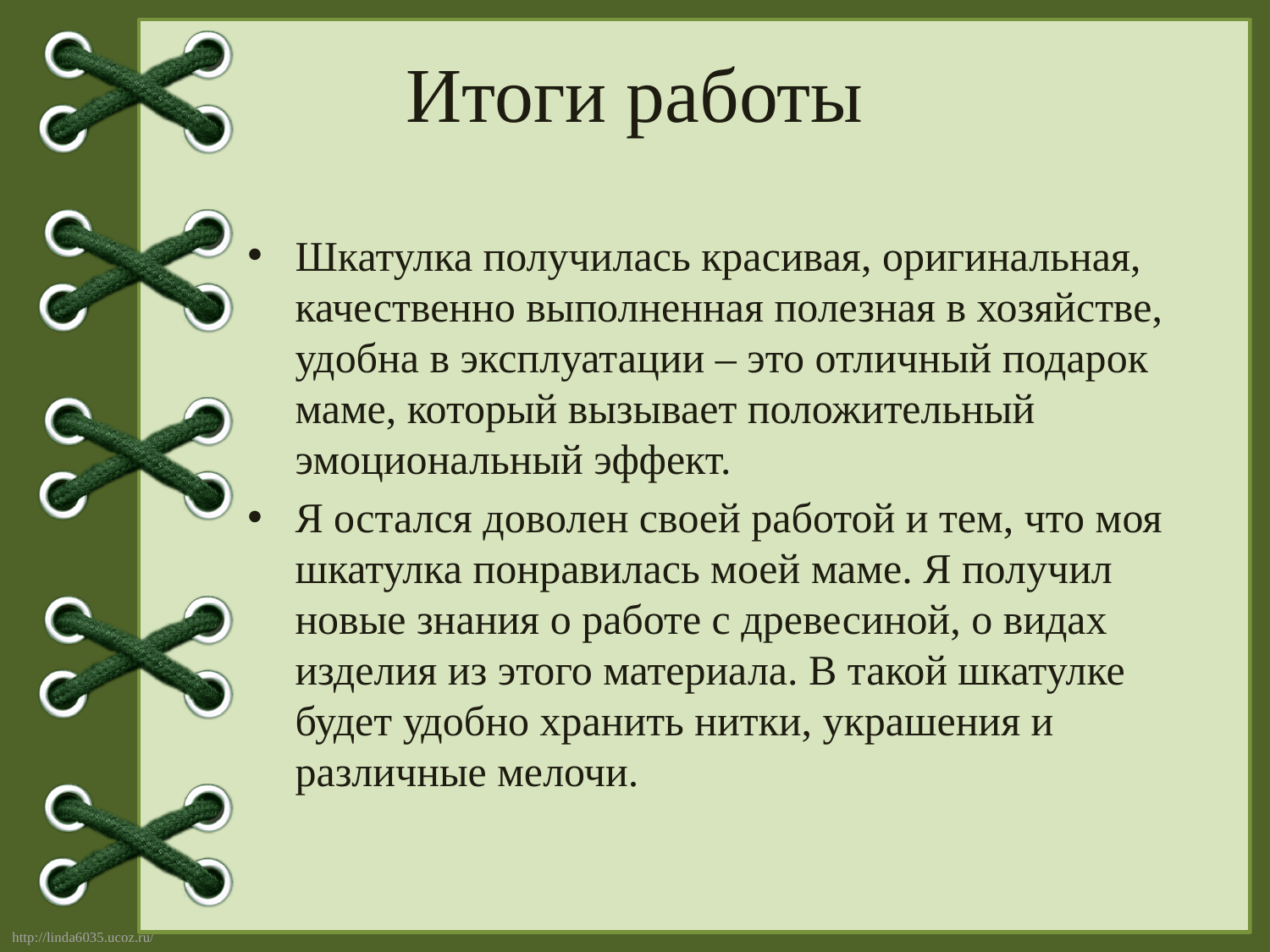

# Итоги работы
Шкатулка получилась красивая, оригинальная, качественно выполненная полезная в хозяйстве, удобна в эксплуатации – это отличный подарок маме, который вызывает положительный эмоциональный эффект.
Я остался доволен своей работой и тем, что моя шкатулка понравилась моей маме. Я получил новые знания о работе с древесиной, о видах изделия из этого материала. В такой шкатулке будет удобно хранить нитки, украшения и различные мелочи.